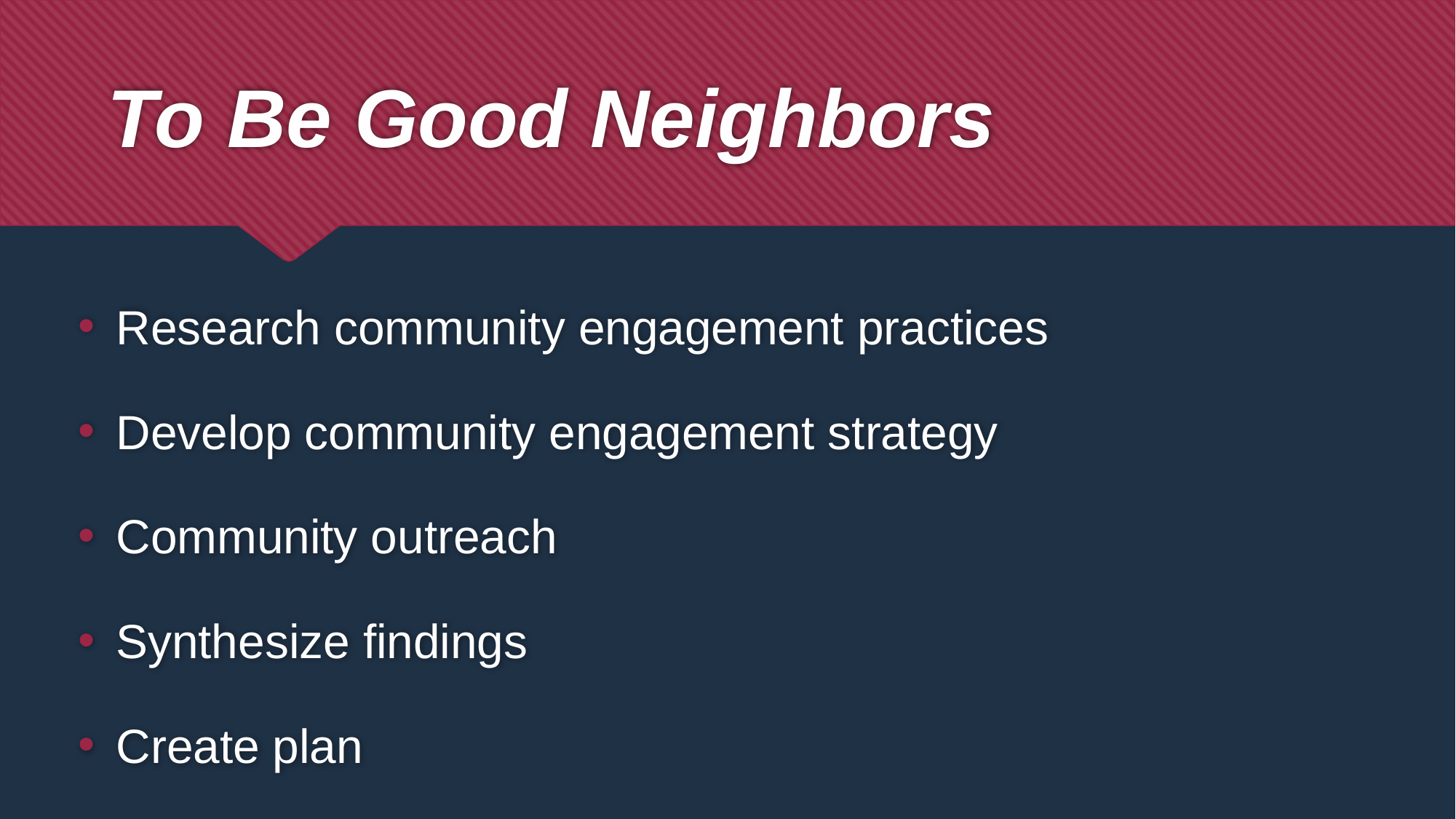

# To Be Good Neighbors
Research community engagement practices
Develop community engagement strategy
Community outreach
Synthesize findings
Create plan